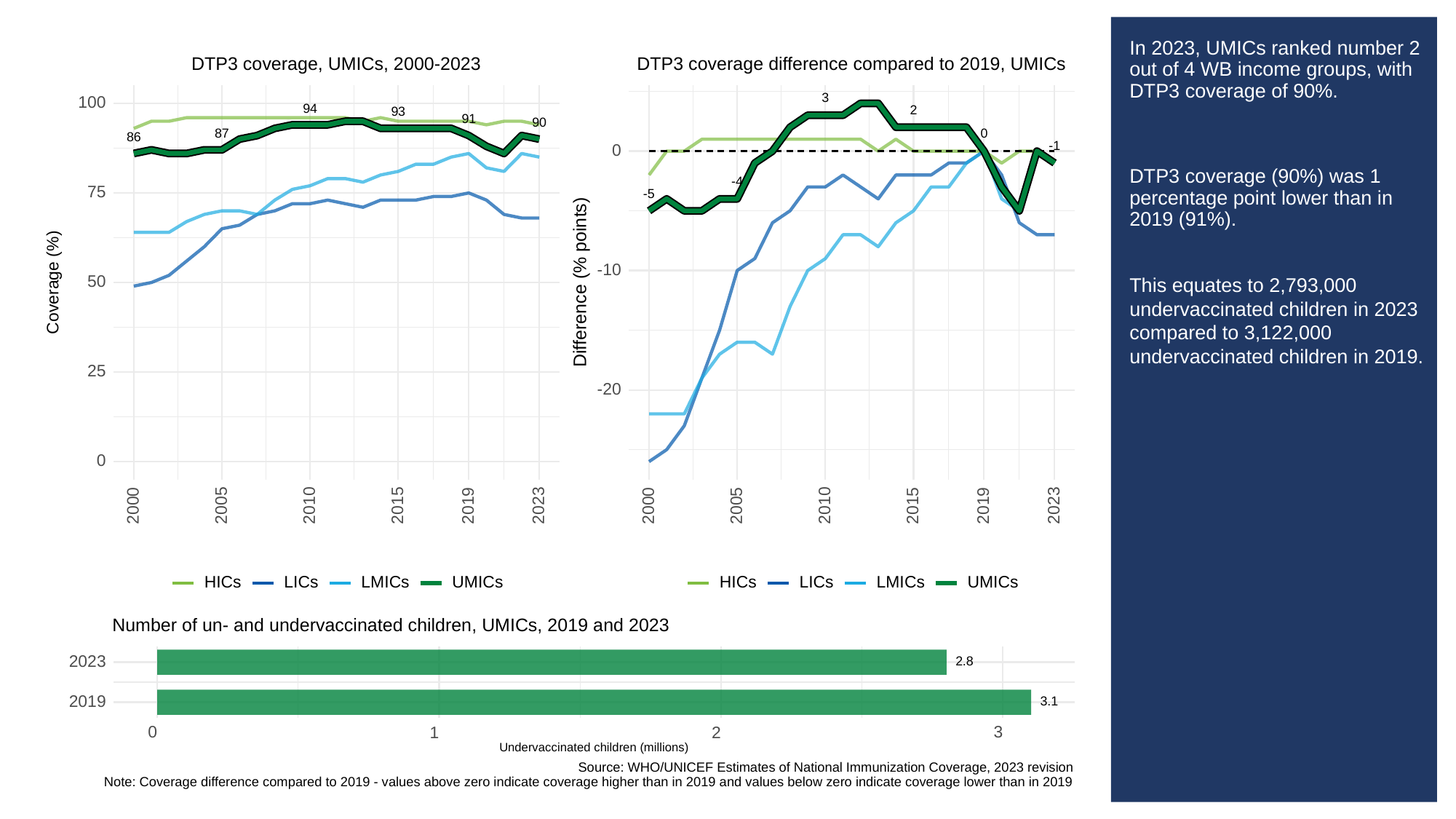

# In 2023, UMICs ranked number 2 out of 4 WB income groups, with DTP3 coverage of 90%.

DTP3 coverage (90%) was 1 percentage point lower than in 2019 (91%).

This equates to 2,793,000 undervaccinated children in 2023 compared to 3,122,000 undervaccinated children in 2019.

DTP3 coverage, UMICs, 2000-2023
DTP3 coverage difference compared to 2019, UMICs

3
100

94
2
93
91

90

87
0
86

-1
0

-4
75
-5

-10

Difference (% points)
Coverage (%)
50

25

-20

0

2023
2023
2000
2005
2010
2015
2019
2000
2005
2010
2015
2019
HICs
LICs
LMICs
UMICs
HICs
LICs
LMICs
UMICs

Number of un- and undervaccinated children, UMICs, 2019 and 2023

2023
2.8

2019
3.1

3
0
1
2
Undervaccinated children (millions)
Source: WHO/UNICEF Estimates of National Immunization Coverage, 2023 revision
Note: Coverage difference compared to 2019 - values above zero indicate coverage higher than in 2019 and values below zero indicate coverage lower than in 2019